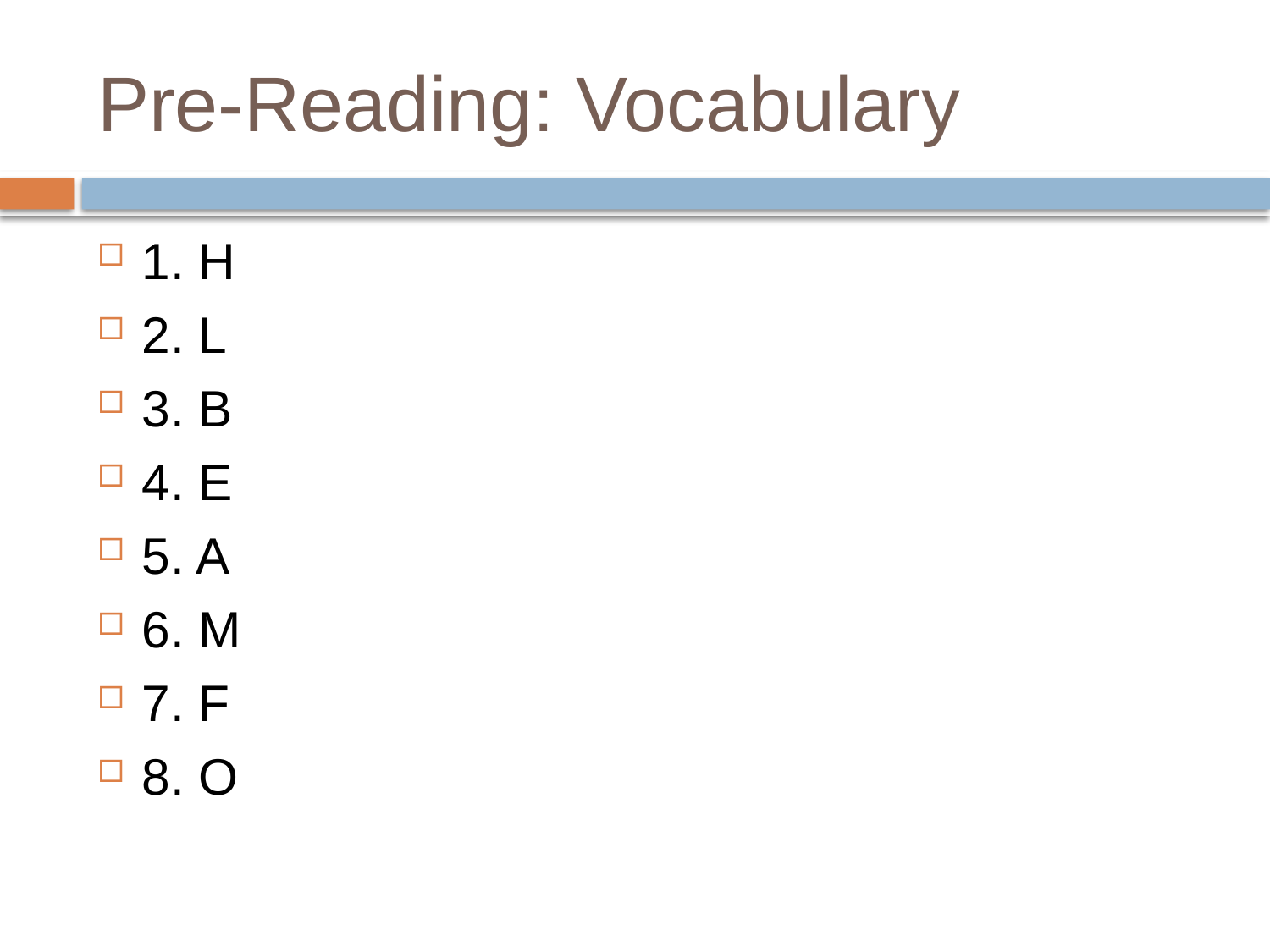

# Pre-Reading: Vocabulary
1. H
2. L
3. B
4. E
5. A
6. M
7. F
8. O